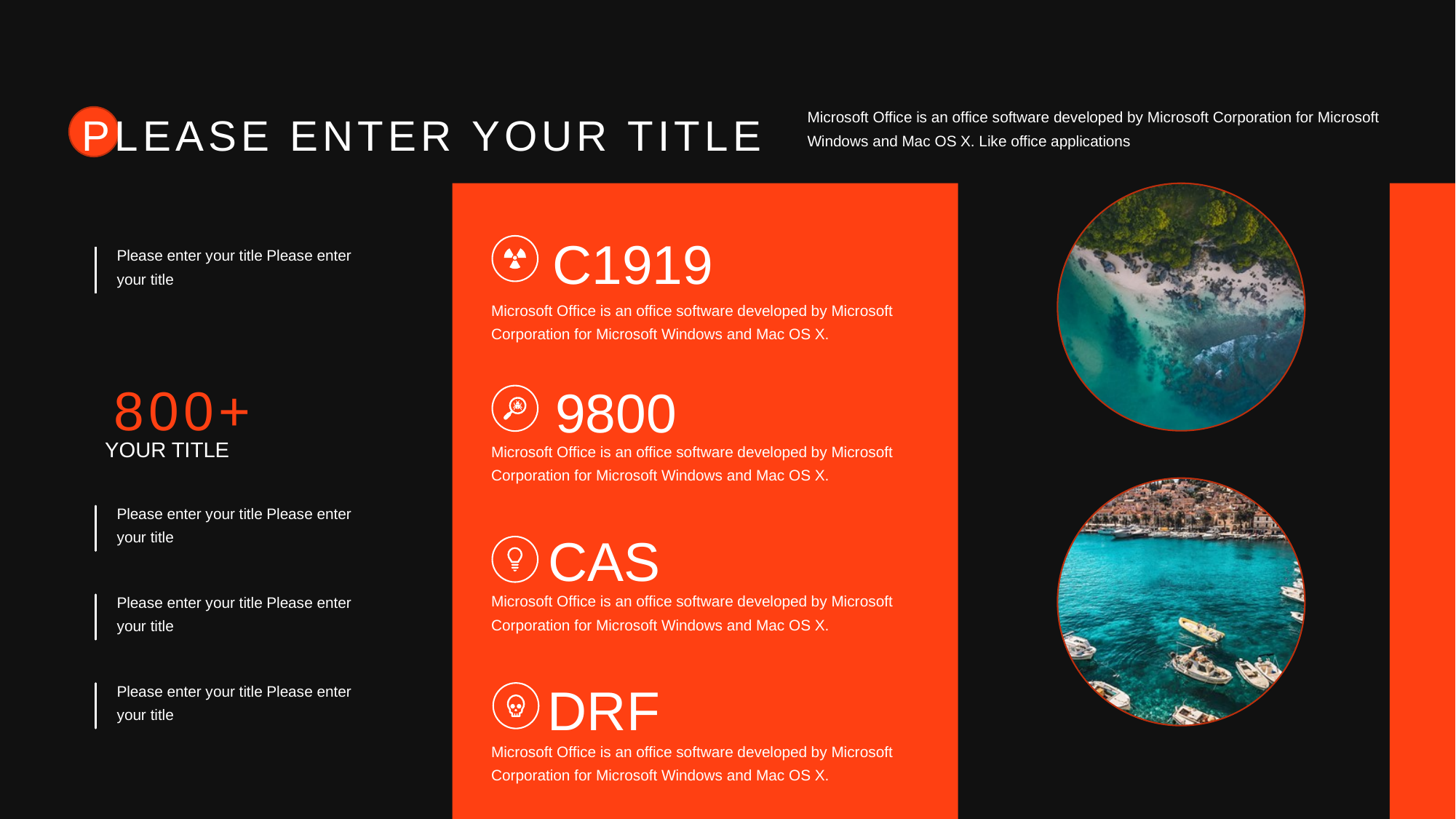

Microsoft Office is an office software developed by Microsoft Corporation for Microsoft Windows and Mac OS X. Like office applications
PLEASE ENTER YOUR TITLE

C1919
Please enter your title Please enter your title

Microsoft Office is an office software developed by Microsoft Corporation for Microsoft Windows and Mac OS X.
800+
9800

YOUR TITLE
Microsoft Office is an office software developed by Microsoft Corporation for Microsoft Windows and Mac OS X.

Please enter your title Please enter your title
CAS

Microsoft Office is an office software developed by Microsoft Corporation for Microsoft Windows and Mac OS X.
Please enter your title Please enter your title
DRF
Please enter your title Please enter your title

Microsoft Office is an office software developed by Microsoft Corporation for Microsoft Windows and Mac OS X.